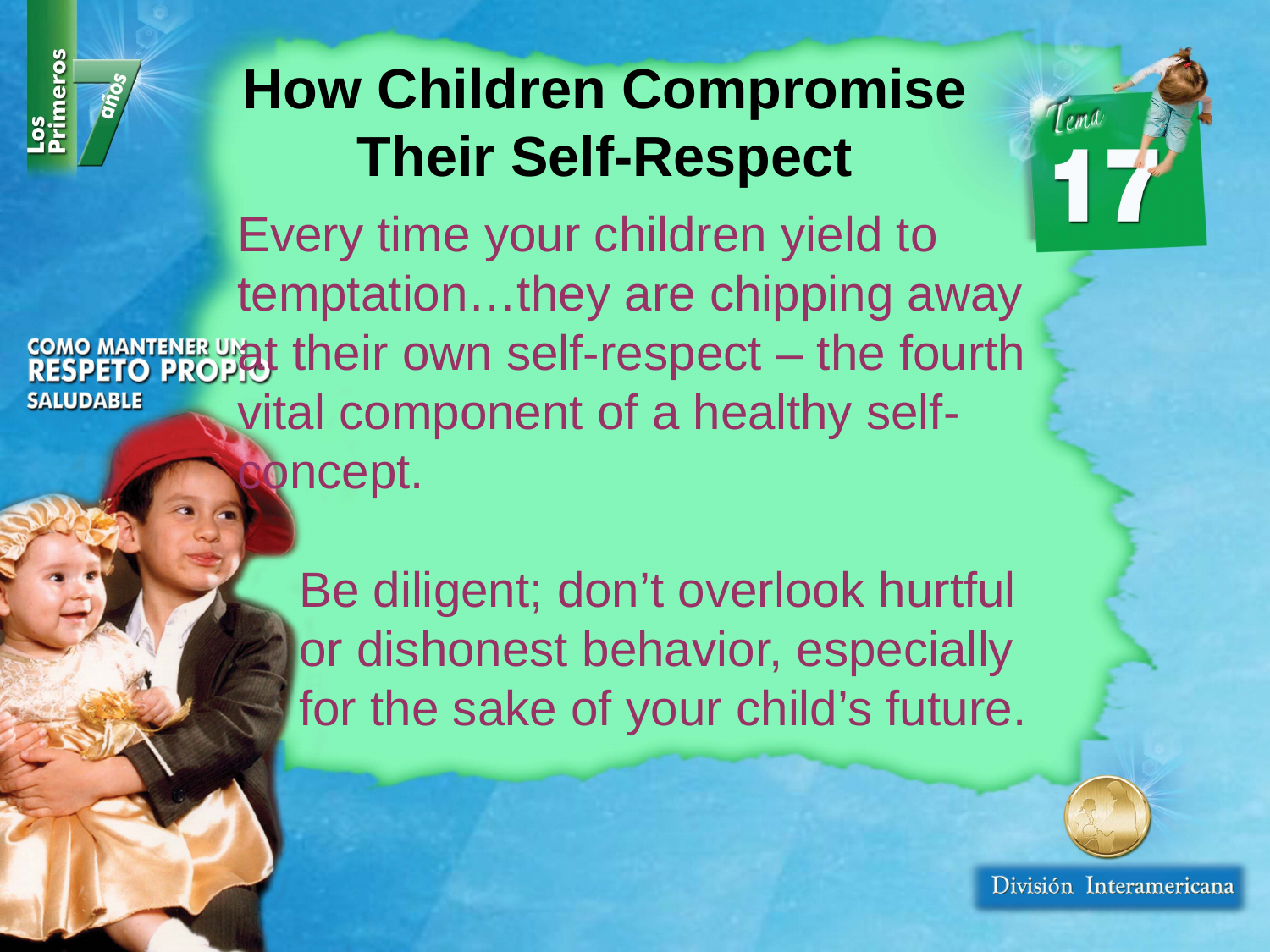

How Children Compromise Their Self-Respect
Every time your children yield to temptation…they are chipping away at their own self-respect – the fourth vital component of a healthy self-concept.

Be diligent; don’t overlook hurtful or dishonest behavior, especially for the sake of your child’s future.